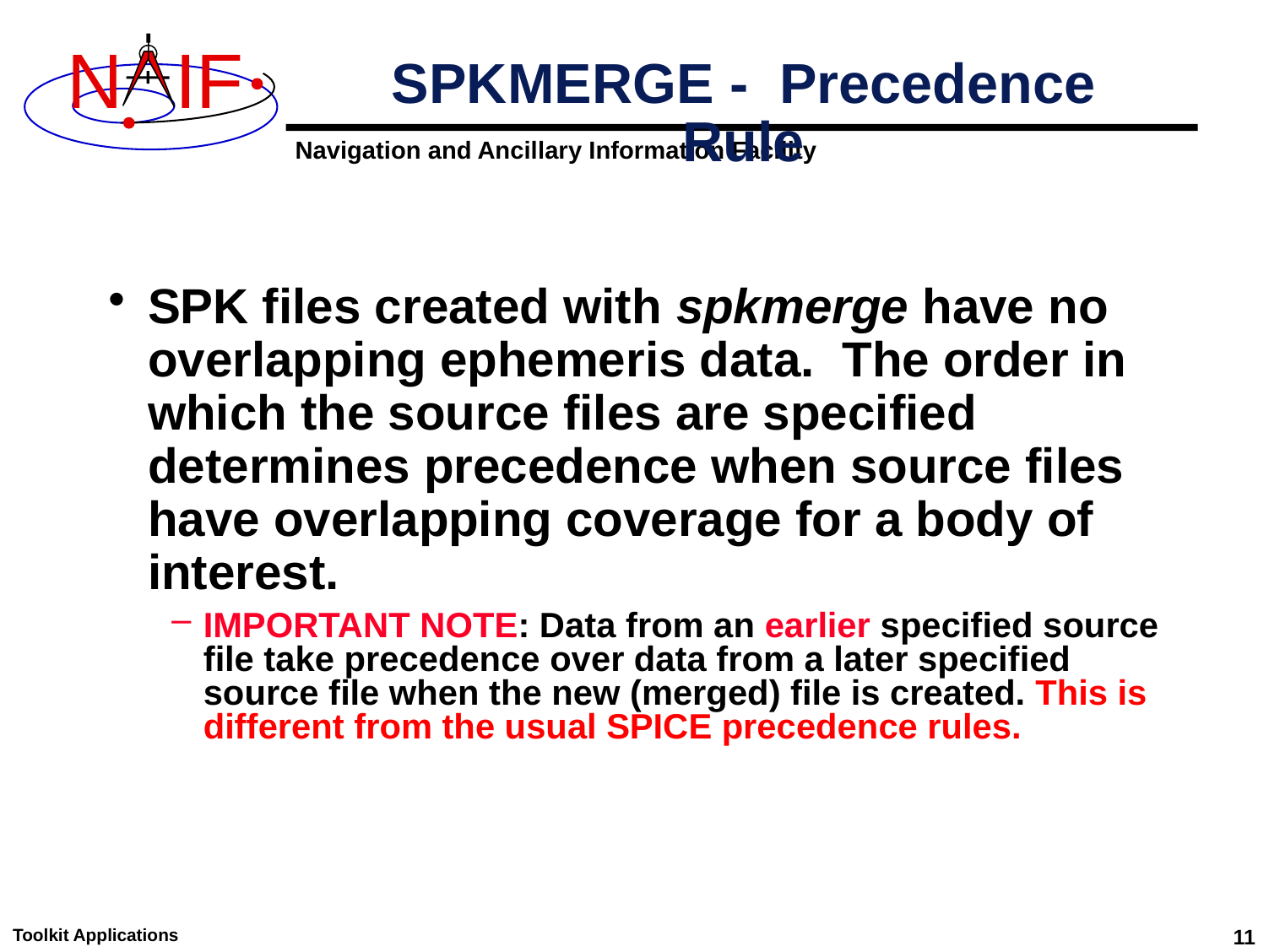

# SPKMERGE -  Precedence Rule
SPK files created with spkmerge have no overlapping ephemeris data.  The order in which the source files are specified determines precedence when source files have overlapping coverage for a body of interest.
IMPORTANT NOTE: Data from an earlier specified source file take precedence over data from a later specified source file when the new (merged) file is created. This is  different from the usual SPICE precedence rules.
Toolkit Applications
11